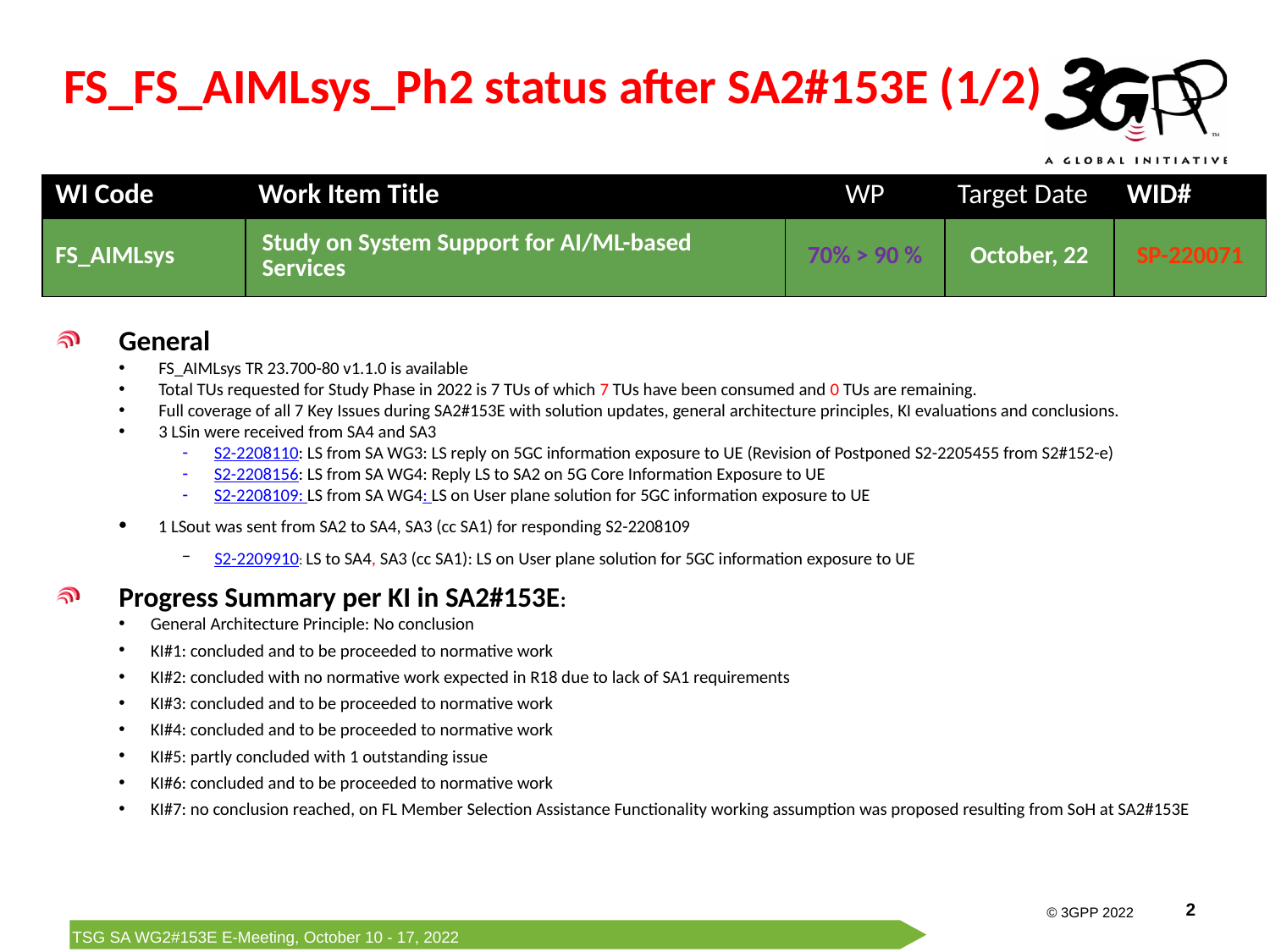

# FS_FS_AIMLsys_Ph2 status after SA2#153E (1/2)
| WI Code | Work Item Title | WP | Target Date | WID# |
| --- | --- | --- | --- | --- |
| FS\_AIMLsys | Study on System Support for AI/ML-based Services | 70% > 90 % | October, 22 | SP-220071 |
General
FS_AIMLsys TR 23.700-80 v1.1.0 is available
Total TUs requested for Study Phase in 2022 is 7 TUs of which 7 TUs have been consumed and 0 TUs are remaining.
Full coverage of all 7 Key Issues during SA2#153E with solution updates, general architecture principles, KI evaluations and conclusions.
3 LSin were received from SA4 and SA3
S2-2208110: LS from SA WG3: LS reply on 5GC information exposure to UE (Revision of Postponed S2-2205455 from S2#152-e)
S2-2208156: LS from SA WG4: Reply LS to SA2 on 5G Core Information Exposure to UE
S2-2208109: LS from SA WG4: LS on User plane solution for 5GC information exposure to UE
1 LSout was sent from SA2 to SA4, SA3 (cc SA1) for responding S2-2208109
S2-2209910: LS to SA4, SA3 (cc SA1): LS on User plane solution for 5GC information exposure to UE
Progress Summary per KI in SA2#153E:
General Architecture Principle: No conclusion
KI#1: concluded and to be proceeded to normative work
KI#2: concluded with no normative work expected in R18 due to lack of SA1 requirements
KI#3: concluded and to be proceeded to normative work
KI#4: concluded and to be proceeded to normative work
KI#5: partly concluded with 1 outstanding issue
KI#6: concluded and to be proceeded to normative work
KI#7: no conclusion reached, on FL Member Selection Assistance Functionality working assumption was proposed resulting from SoH at SA2#153E